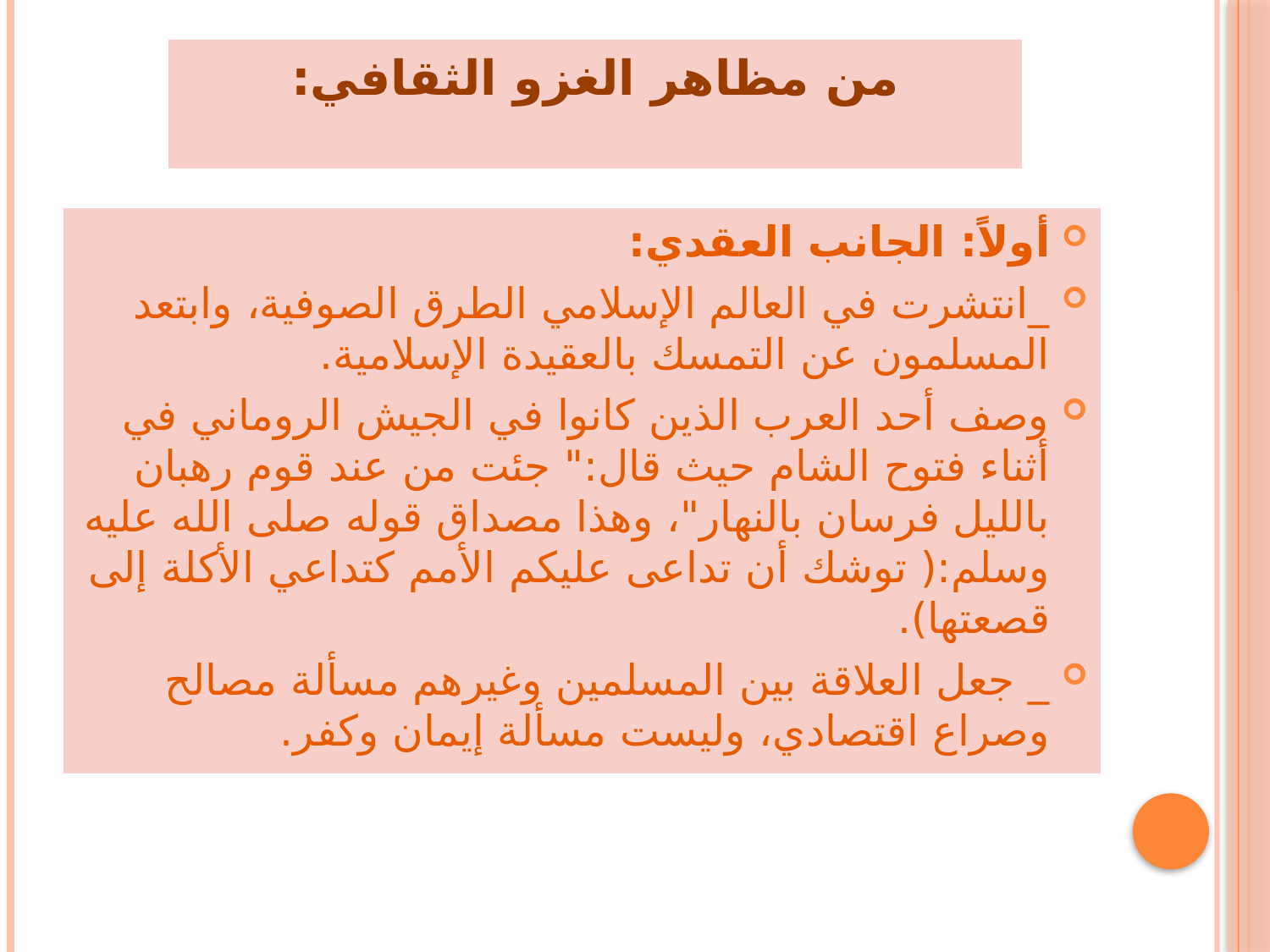

# من مظاهر الغزو الثقافي:
أولاً: الجانب العقدي:
_انتشرت في العالم الإسلامي الطرق الصوفية، وابتعد المسلمون عن التمسك بالعقيدة الإسلامية.
وصف أحد العرب الذين كانوا في الجيش الروماني في أثناء فتوح الشام حيث قال:" جئت من عند قوم رهبان بالليل فرسان بالنهار"، وهذا مصداق قوله صلى الله عليه وسلم:( توشك أن تداعى عليكم الأمم كتداعي الأكلة إلى قصعتها).
_ جعل العلاقة بين المسلمين وغيرهم مسألة مصالح وصراع اقتصادي، وليست مسألة إيمان وكفر.